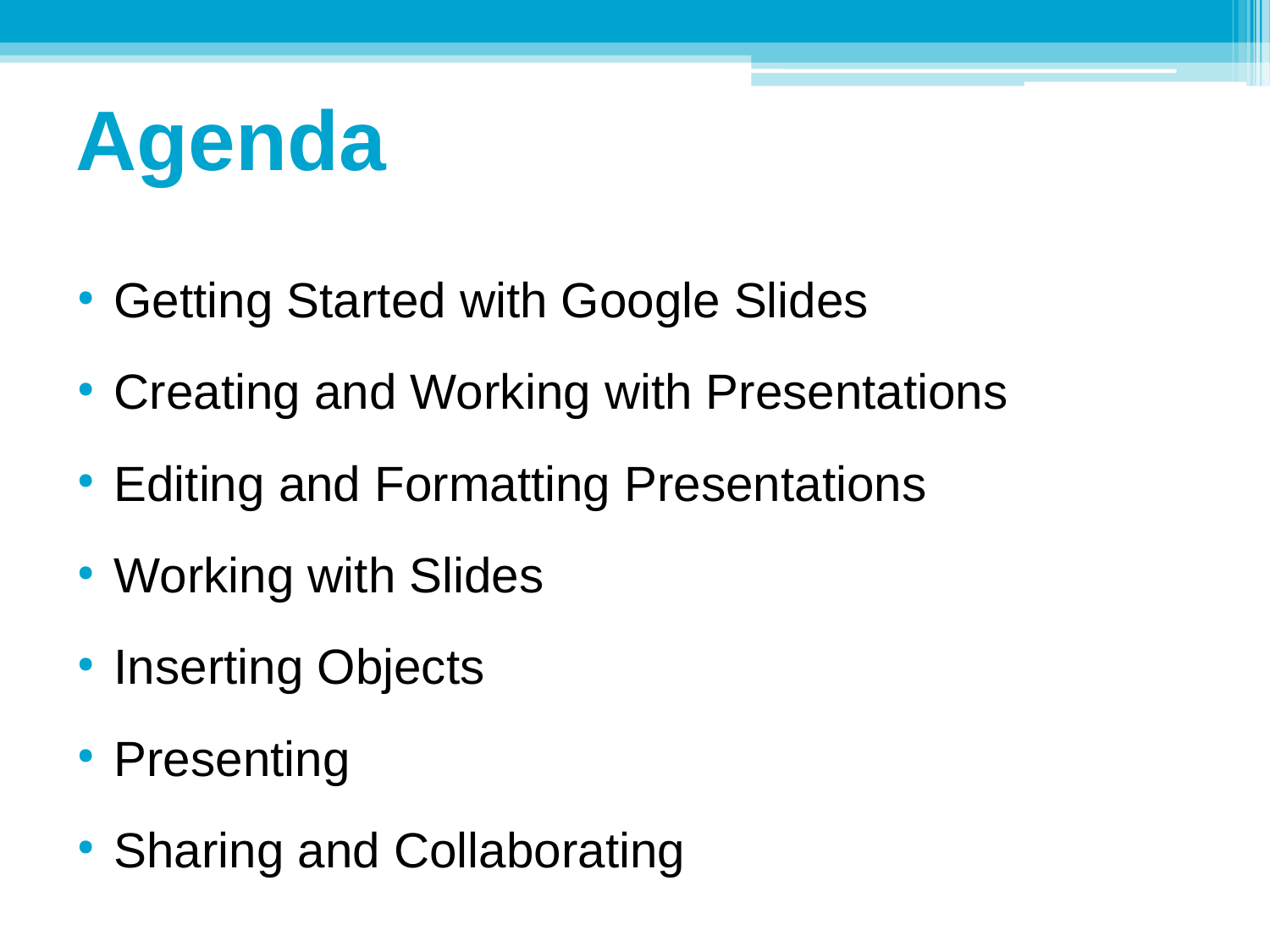

# Agenda
Getting Started with Google Slides
Creating and Working with Presentations
Editing and Formatting Presentations
Working with Slides
Inserting Objects
Presenting
Sharing and Collaborating